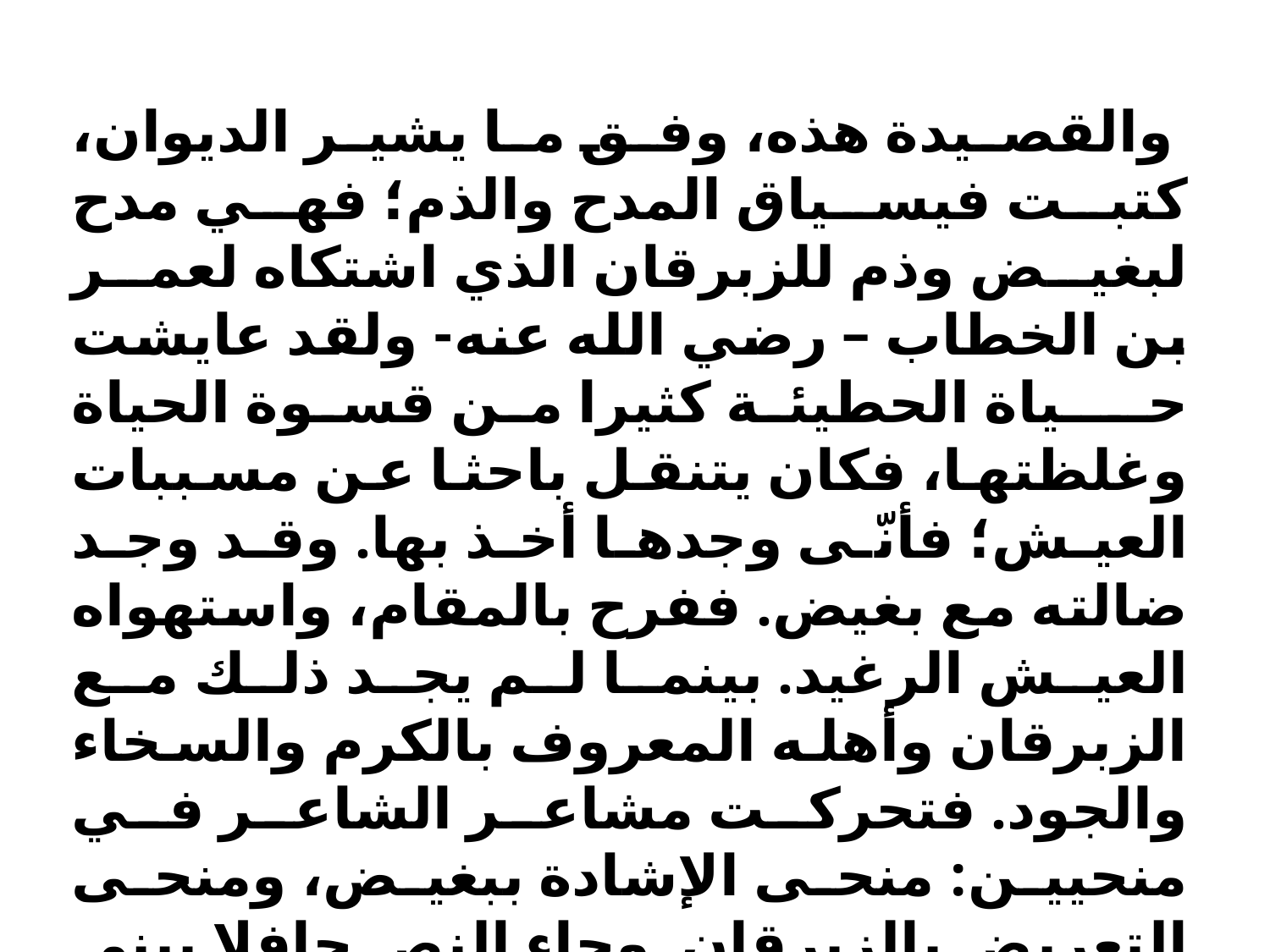

والقصيدة هذه، وفق ما يشير الديوان، كتبت فيسياق المدح والذم؛ فهي مدح لبغيض وذم للزبرقان الذي اشتكاه لعمر بن الخطاب – رضي الله عنه- ولقد عايشت حـــياة الحطيئة كثيرا من قسوة الحياة وغلظتها، فكان يتنقل باحثا عن مسببات العيش؛ فأنّى وجدها أخذ بها. وقد وجد ضالته مع بغيض. ففرح بالمقام، واستهواه العيش الرغيد. بينما لم يجد ذلك مع الزبرقان وأهله المعروف بالكرم والسخاء والجود. فتحركت مشاعر الشاعر في منحيين: منحى الإشادة ببغيض، ومنحى التعريض بالزبرقان. وجاء النص حافلا ببنى التضاد.